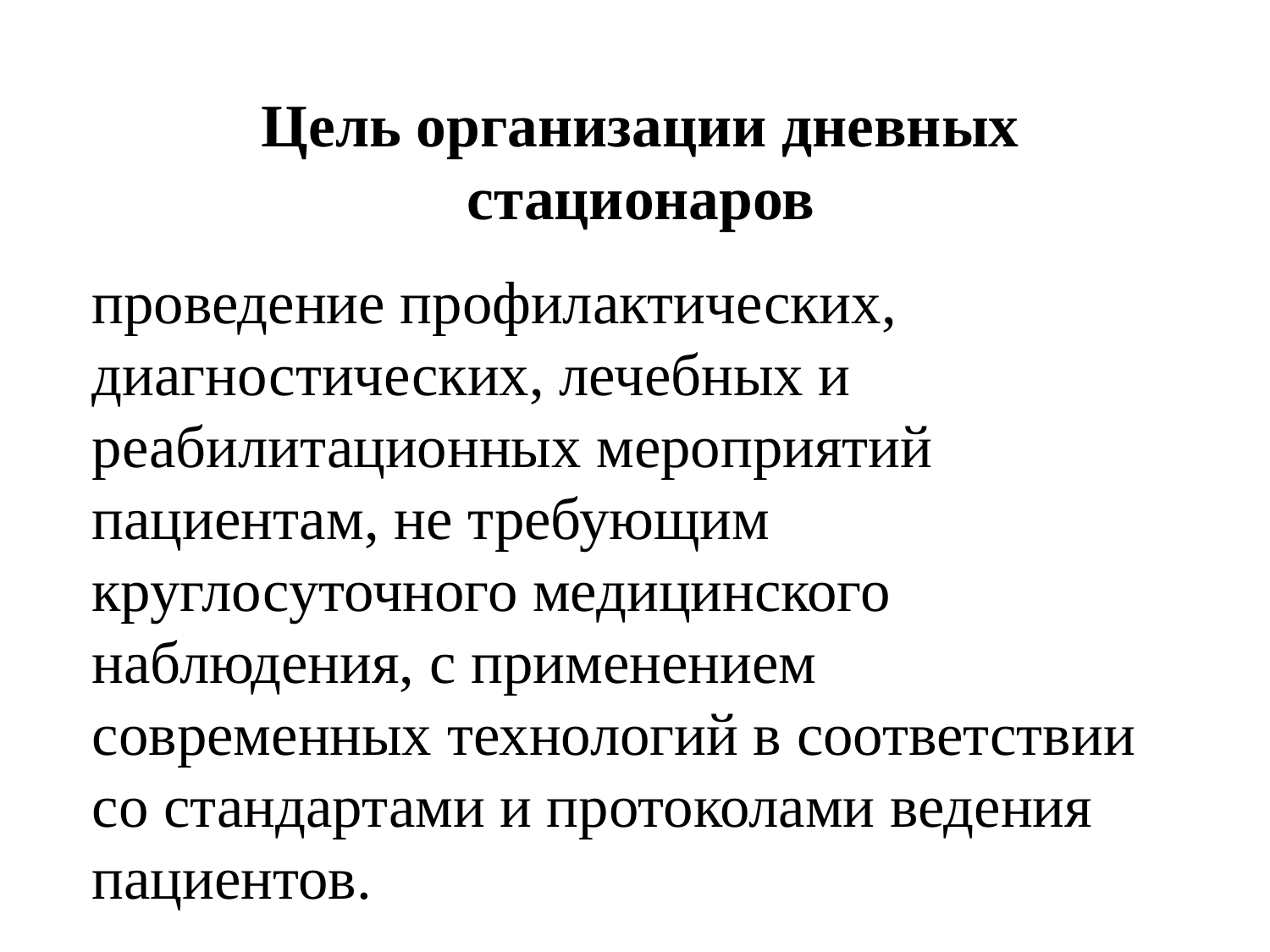

# Цель организации дневных стационаров
проведение профилактических, диагностических, лечебных и реабилитационных мероприятий пациентам, не требующим круглосуточного медицинского наблюдения, с применением современных технологий в соответствии со стандартами и протоколами ведения пациентов.